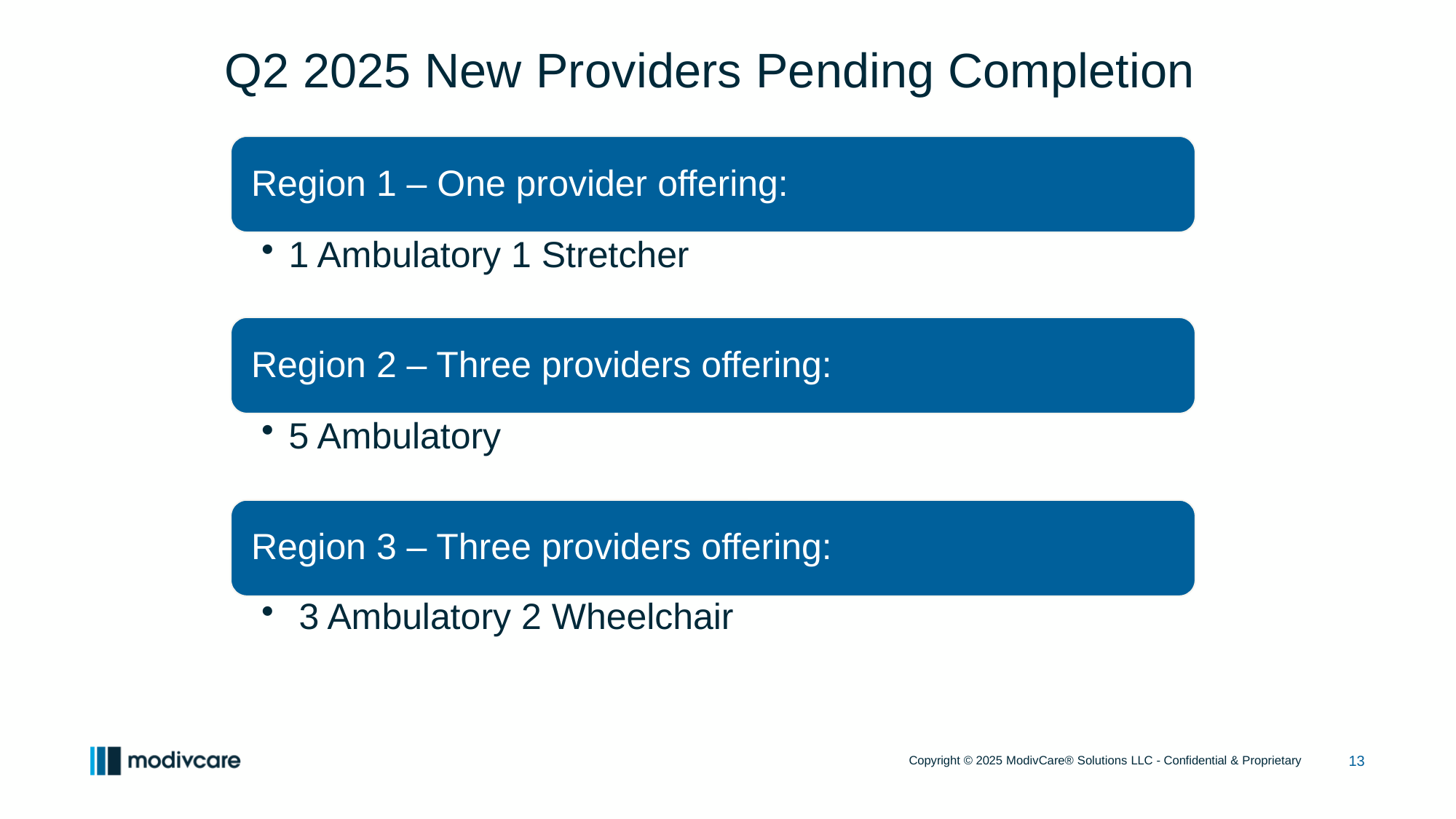

Q2 2025 New Providers Pending Completion
Region 1 – One provider offering:
1 Ambulatory 1 Stretcher
Region 2 – Three providers offering:​
​5 Ambulatory
Region 3 – Three providers offering:​
​ 3 Ambulatory 2 Wheelchair
13